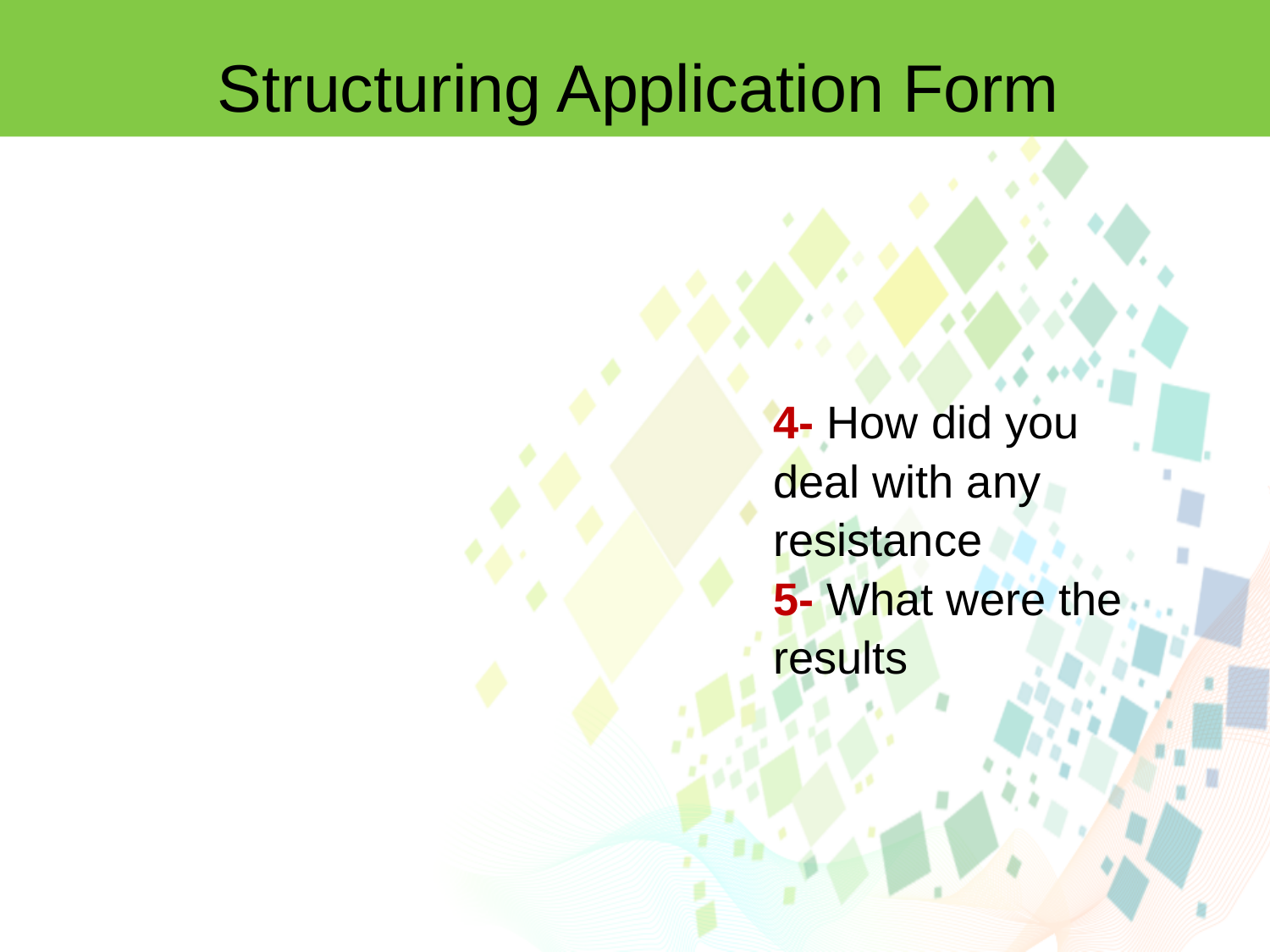

Structuring Application Form
4- How did you deal with any resistance
5- What were the results